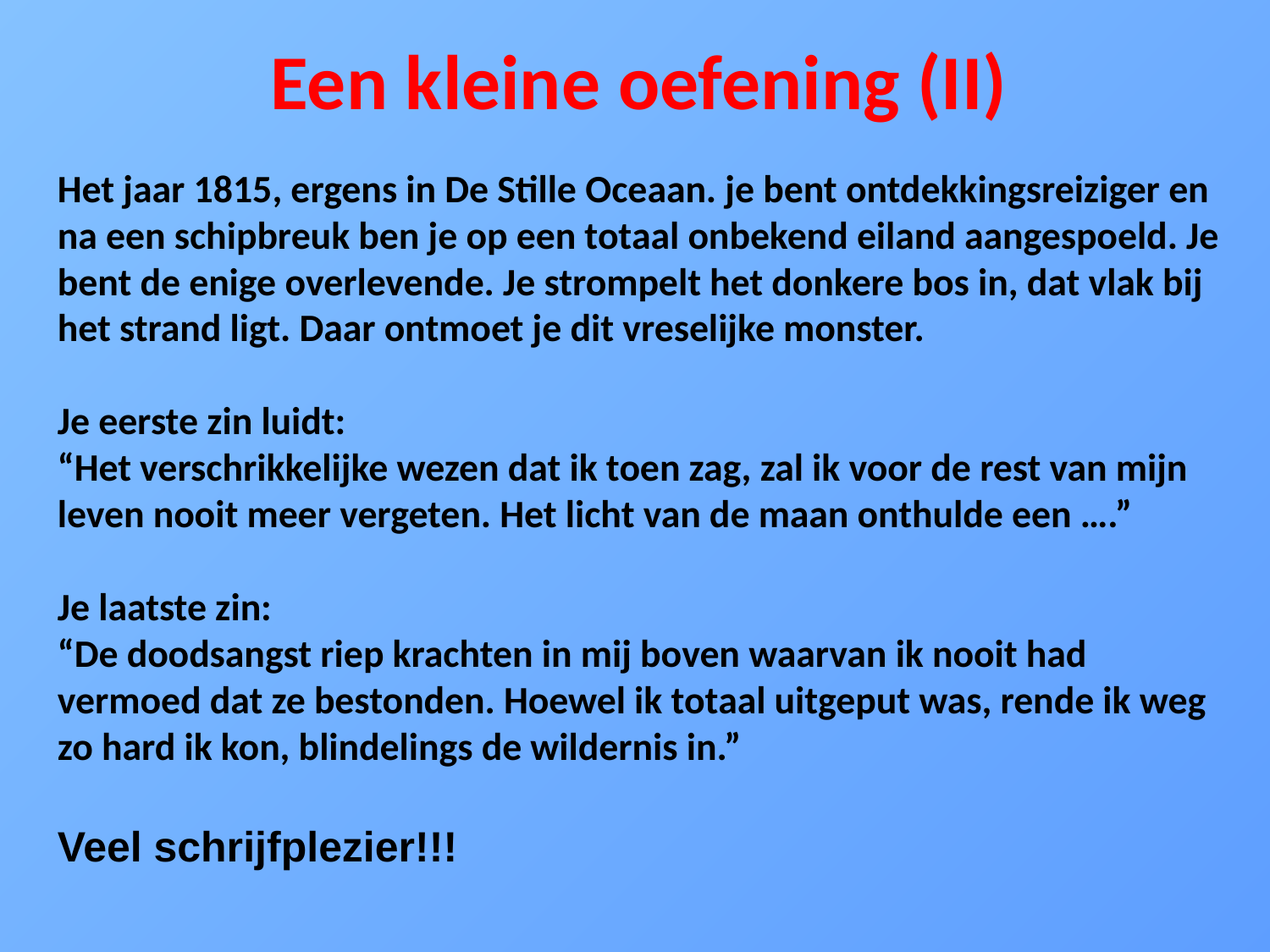

Een kleine oefening (II)
Het jaar 1815, ergens in De Stille Oceaan. je bent ontdekkingsreiziger en na een schipbreuk ben je op een totaal onbekend eiland aangespoeld. Je bent de enige overlevende. Je strompelt het donkere bos in, dat vlak bij het strand ligt. Daar ontmoet je dit vreselijke monster.

Je eerste zin luidt:
“Het verschrikkelijke wezen dat ik toen zag, zal ik voor de rest van mijn leven nooit meer vergeten. Het licht van de maan onthulde een ….”

Je laatste zin:
“De doodsangst riep krachten in mij boven waarvan ik nooit had vermoed dat ze bestonden. Hoewel ik totaal uitgeput was, rende ik weg zo hard ik kon, blindelings de wildernis in.”

Veel schrijfplezier!!!